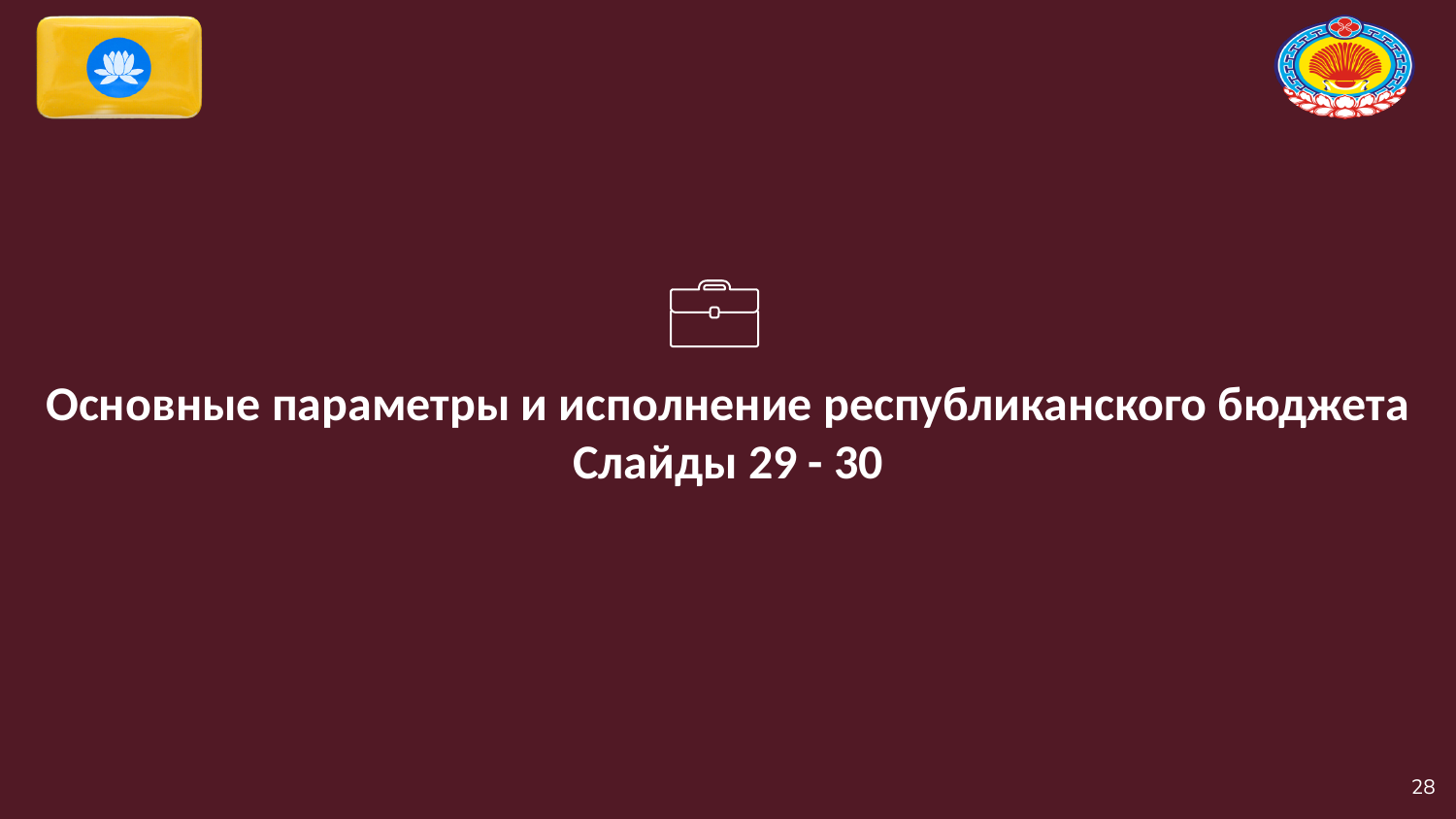

Основные параметры и исполнение республиканского бюджета
Слайды 29 - 30
28